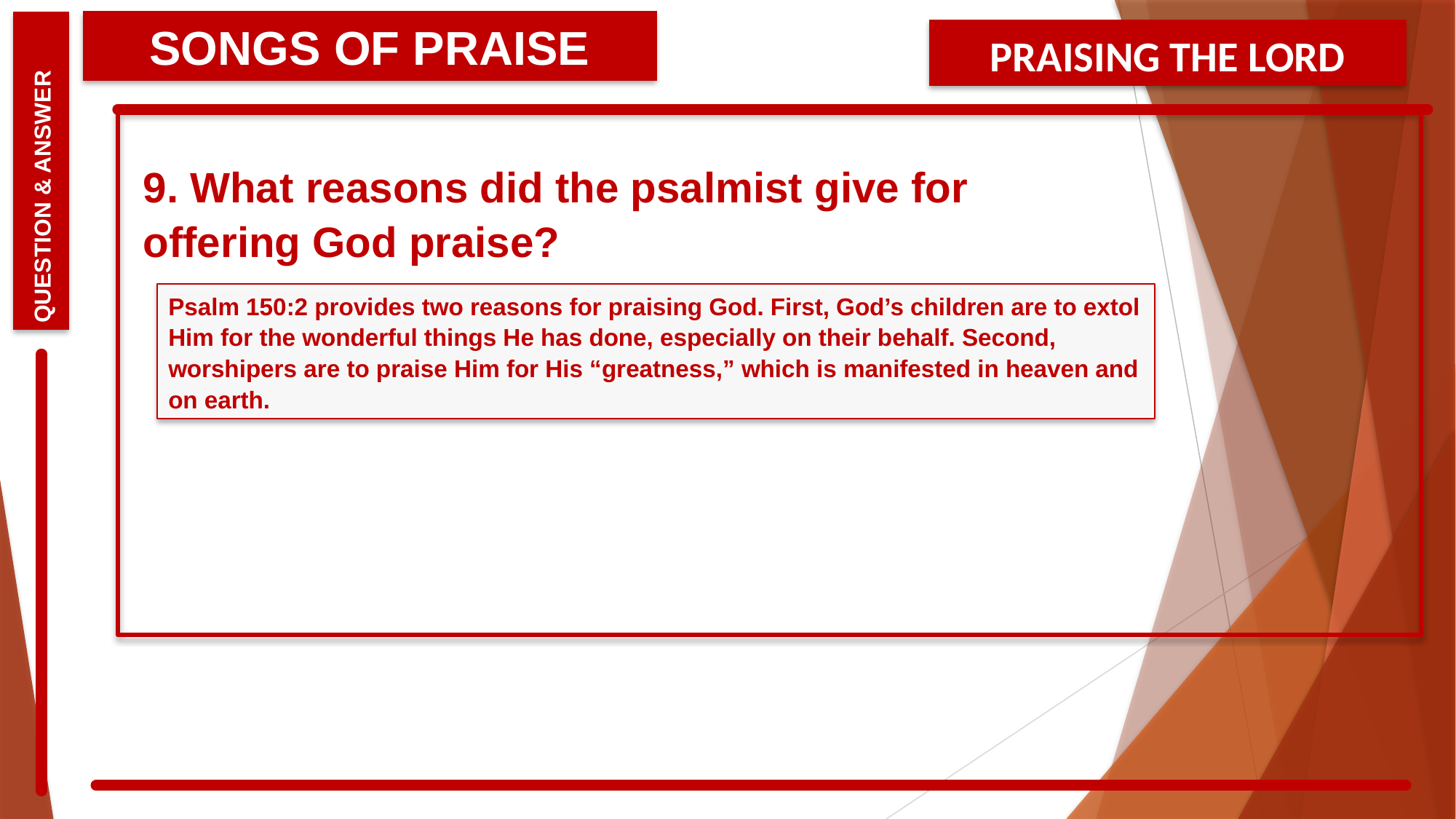

Songs of Praise
PRAISING THE LORD

QUESTION & ANSWER
9. What reasons did the psalmist give for offering God praise?

Psalm 150:2 provides two reasons for praising God. First, God’s children are to extol Him for the wonderful things He has done, especially on their behalf. Second, worshipers are to praise Him for His “greatness,” which is manifested in heaven and on earth.